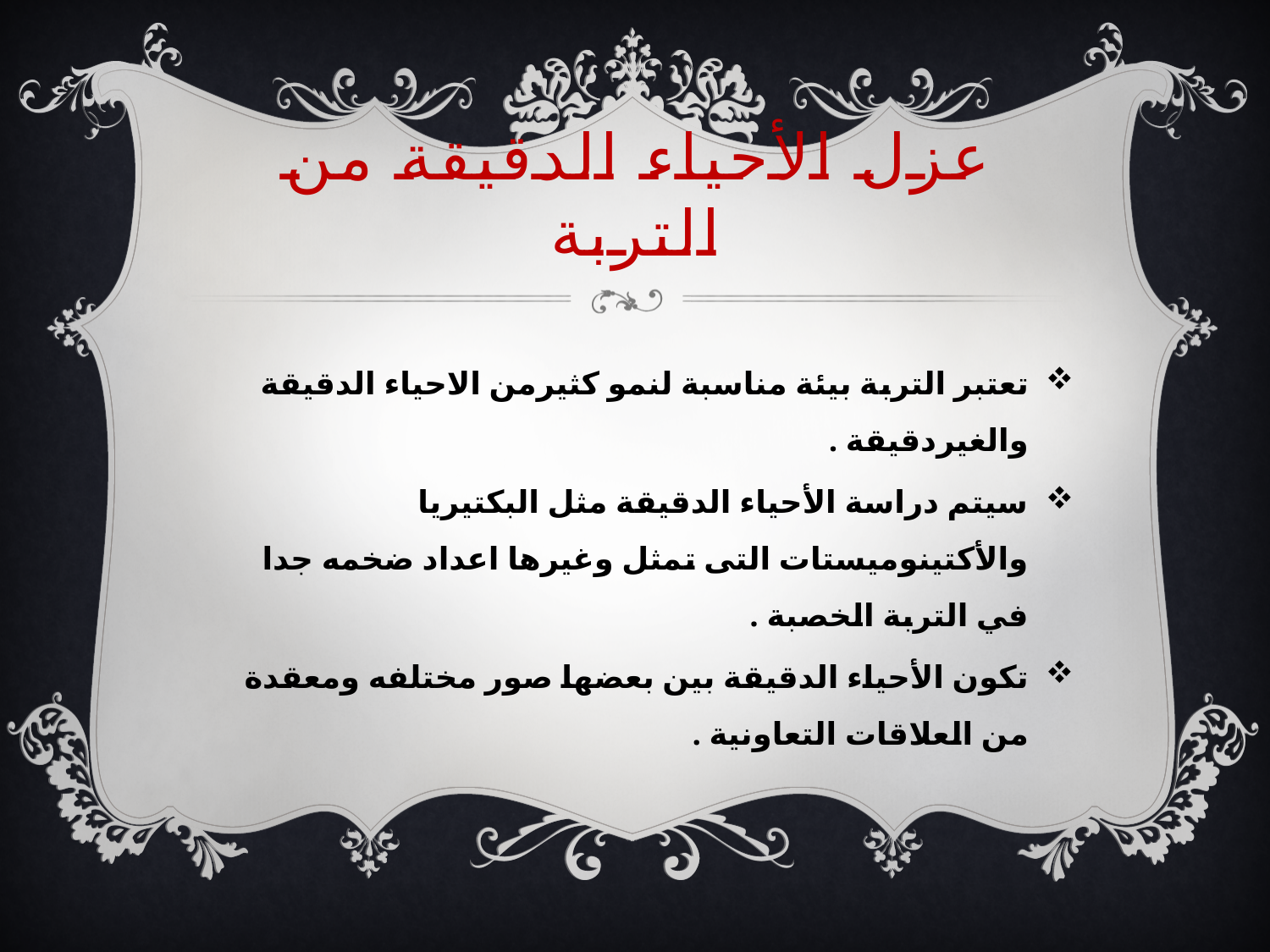

# عزل الأحياء الدقيقة من التربة
تعتبر التربة بيئة مناسبة لنمو كثيرمن الاحياء الدقيقة والغيردقيقة .
سيتم دراسة الأحياء الدقيقة مثل البكتيريا والأكتينوميستات التى تمثل وغيرها اعداد ضخمه جدا في التربة الخصبة .
تكون الأحياء الدقيقة بين بعضها صور مختلفه ومعقدة من العلاقات التعاونية .